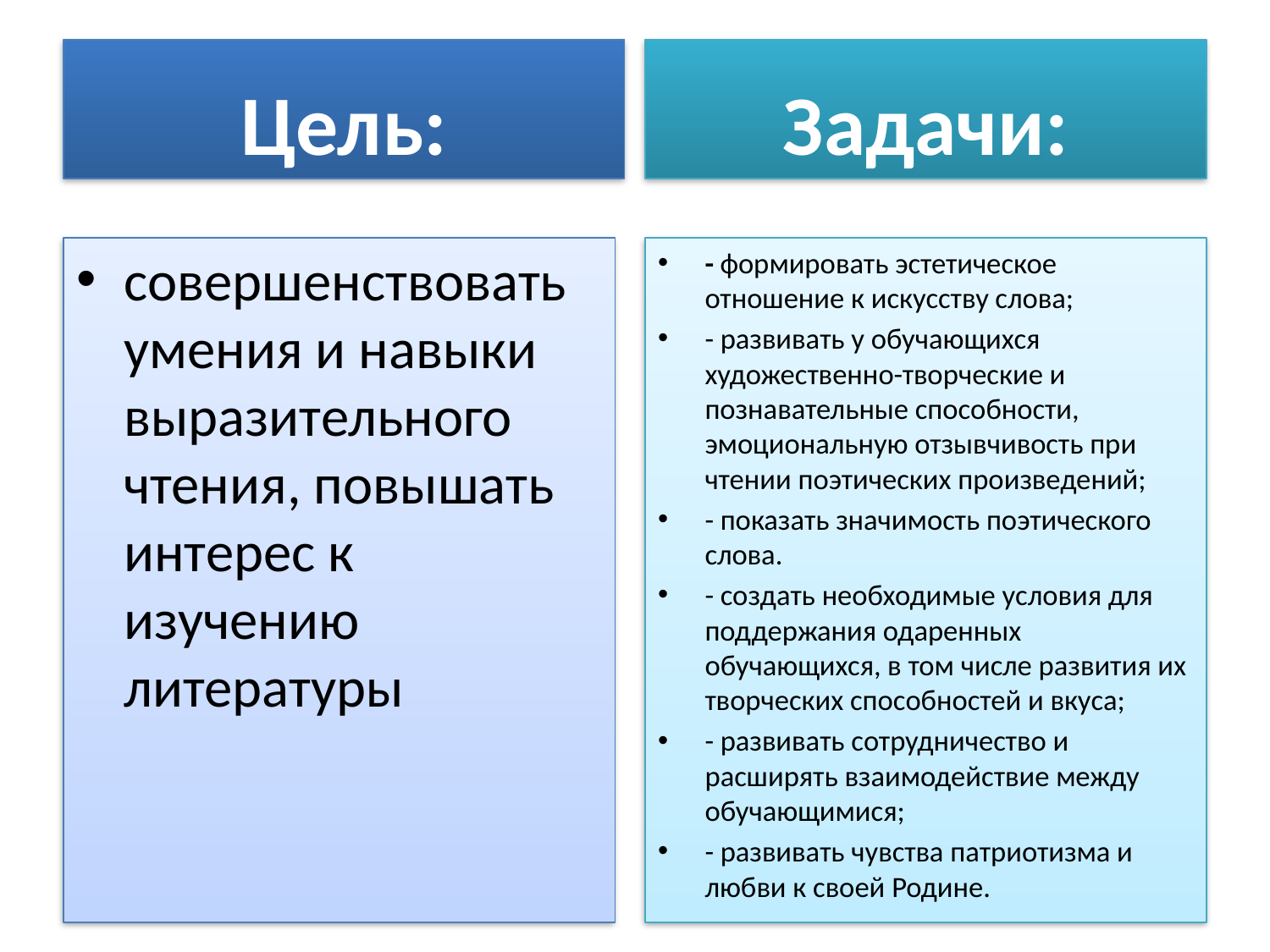

#
Цель:
Задачи:
совершенствовать умения и навыки выразительного чтения, повышать интерес к изучению литературы
- формировать эстетическое отношение к искусству слова;
- развивать у обучающихся художественно-творческие и познавательные способности, эмоциональную отзывчивость при чтении поэтических произведений;
- показать значимость поэтического слова.
- создать необходимые условия для поддержания одаренных обучающихся, в том числе развития их творческих способностей и вкуса;
- развивать сотрудничество и расширять взаимодействие между обучающимися;
- развивать чувства патриотизма и любви к своей Родине.